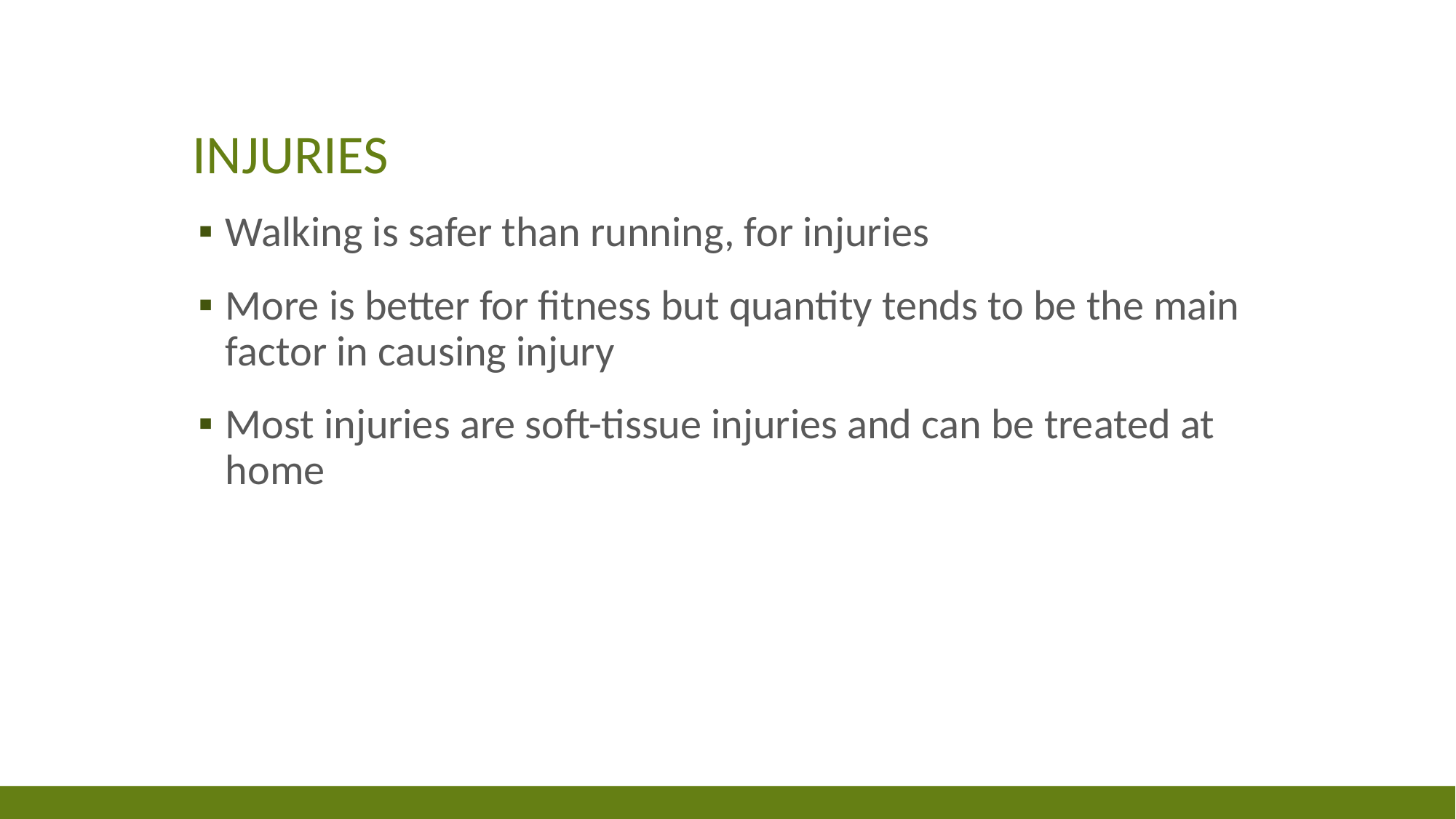

# Injuries
Walking is safer than running, for injuries
More is better for fitness but quantity tends to be the main factor in causing injury
Most injuries are soft-tissue injuries and can be treated at home